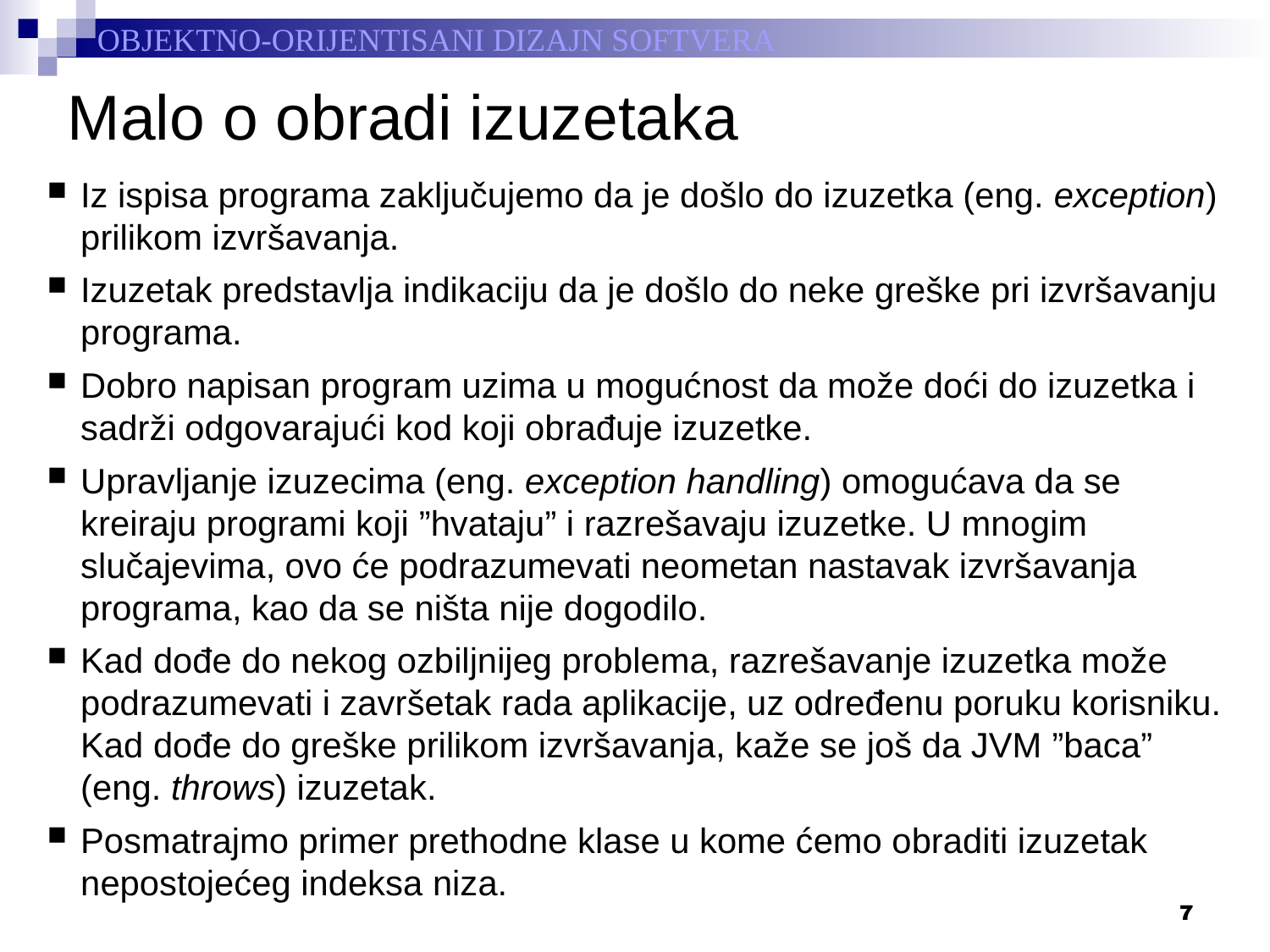

# Malo o obradi izuzetaka
Iz ispisa programa zaključujemo da je došlo do izuzetka (eng. exception) prilikom izvršavanja.
Izuzetak predstavlja indikaciju da je došlo do neke greške pri izvršavanju programa.
Dobro napisan program uzima u mogućnost da može doći do izuzetka i sadrži odgovarajući kod koji obrađuje izuzetke.
Upravljanje izuzecima (eng. exception handling) omogućava da se kreiraju programi koji ”hvataju” i razrešavaju izuzetke. U mnogim slučajevima, ovo će podrazumevati neometan nastavak izvršavanja programa, kao da se ništa nije dogodilo.
Kad dođe do nekog ozbiljnijeg problema, razrešavanje izuzetka može podrazumevati i završetak rada aplikacije, uz određenu poruku korisniku. Kad dođe do greške prilikom izvršavanja, kaže se još da JVM ”baca” (eng. throws) izuzetak.
Posmatrajmo primer prethodne klase u kome ćemo obraditi izuzetak nepostojećeg indeksa niza.
7